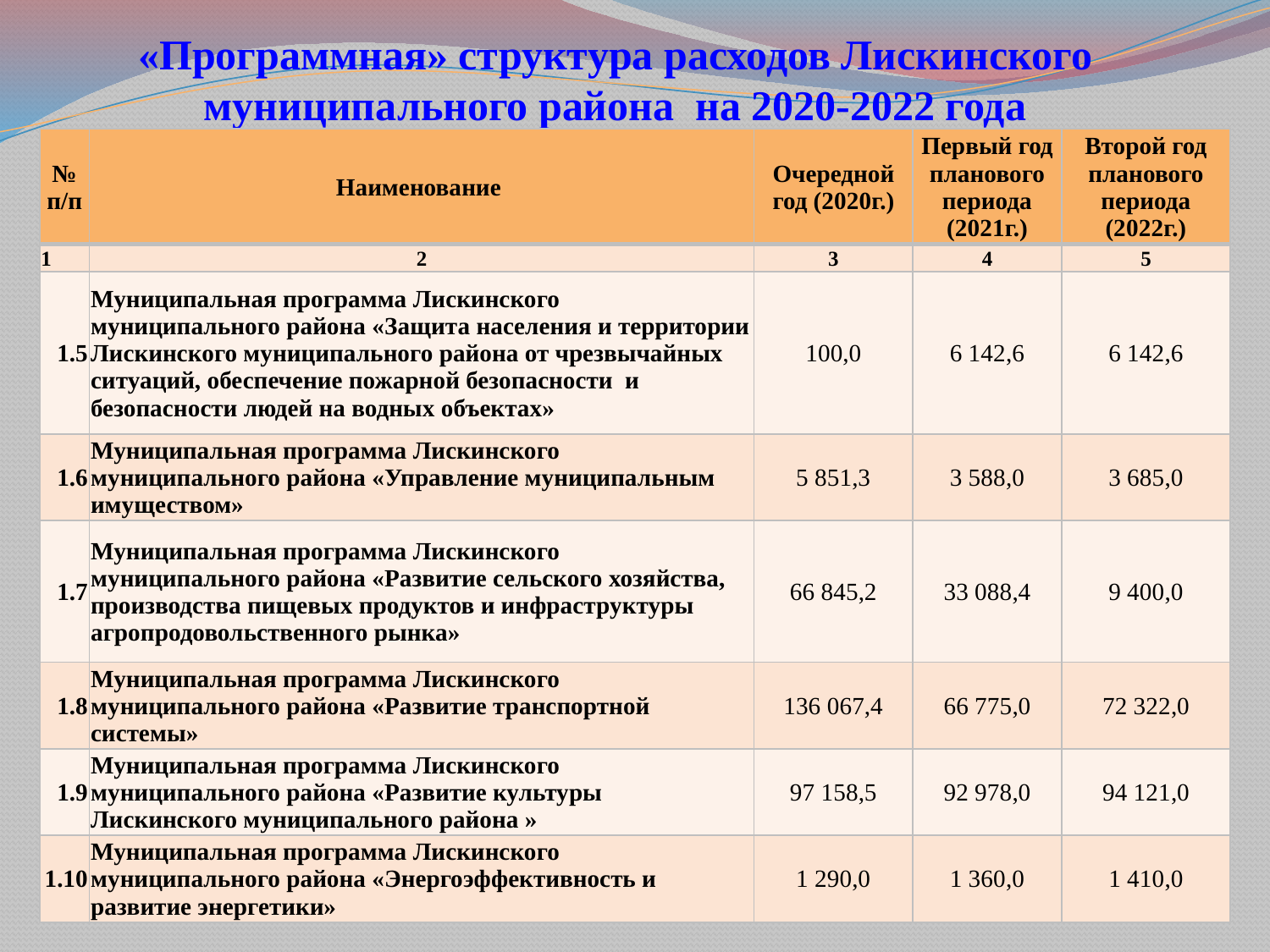

# «Программная» структура расходов Лискинского муниципального района  на 2020-2022 года
| № п/п | Наименование | Очередной год (2020г.) | Первый год планового периода (2021г.) | Второй год планового периода (2022г.) |
| --- | --- | --- | --- | --- |
| 1 | 2 | 3 | 4 | 5 |
| 1.5 | Муниципальная программа Лискинского муниципального района «Защита населения и территории Лискинского муниципального района от чрезвычайных ситуаций, обеспечение пожарной безопасности и безопасности людей на водных объектах» | 100,0 | 6 142,6 | 6 142,6 |
| 1.6 | Муниципальная программа Лискинского муниципального района «Управление муниципальным имуществом» | 5 851,3 | 3 588,0 | 3 685,0 |
| 1.7 | Муниципальная программа Лискинского муниципального района «Развитие сельского хозяйства, производства пищевых продуктов и инфраструктуры агропродовольственного рынка» | 66 845,2 | 33 088,4 | 9 400,0 |
| 1.8 | Муниципальная программа Лискинского муниципального района «Развитие транспортной системы» | 136 067,4 | 66 775,0 | 72 322,0 |
| 1.9 | Муниципальная программа Лискинского муниципального района «Развитие культуры Лискинского муниципального района » | 97 158,5 | 92 978,0 | 94 121,0 |
| 1.10 | Муниципальная программа Лискинского муниципального района «Энергоэффективность и развитие энергетики» | 1 290,0 | 1 360,0 | 1 410,0 |